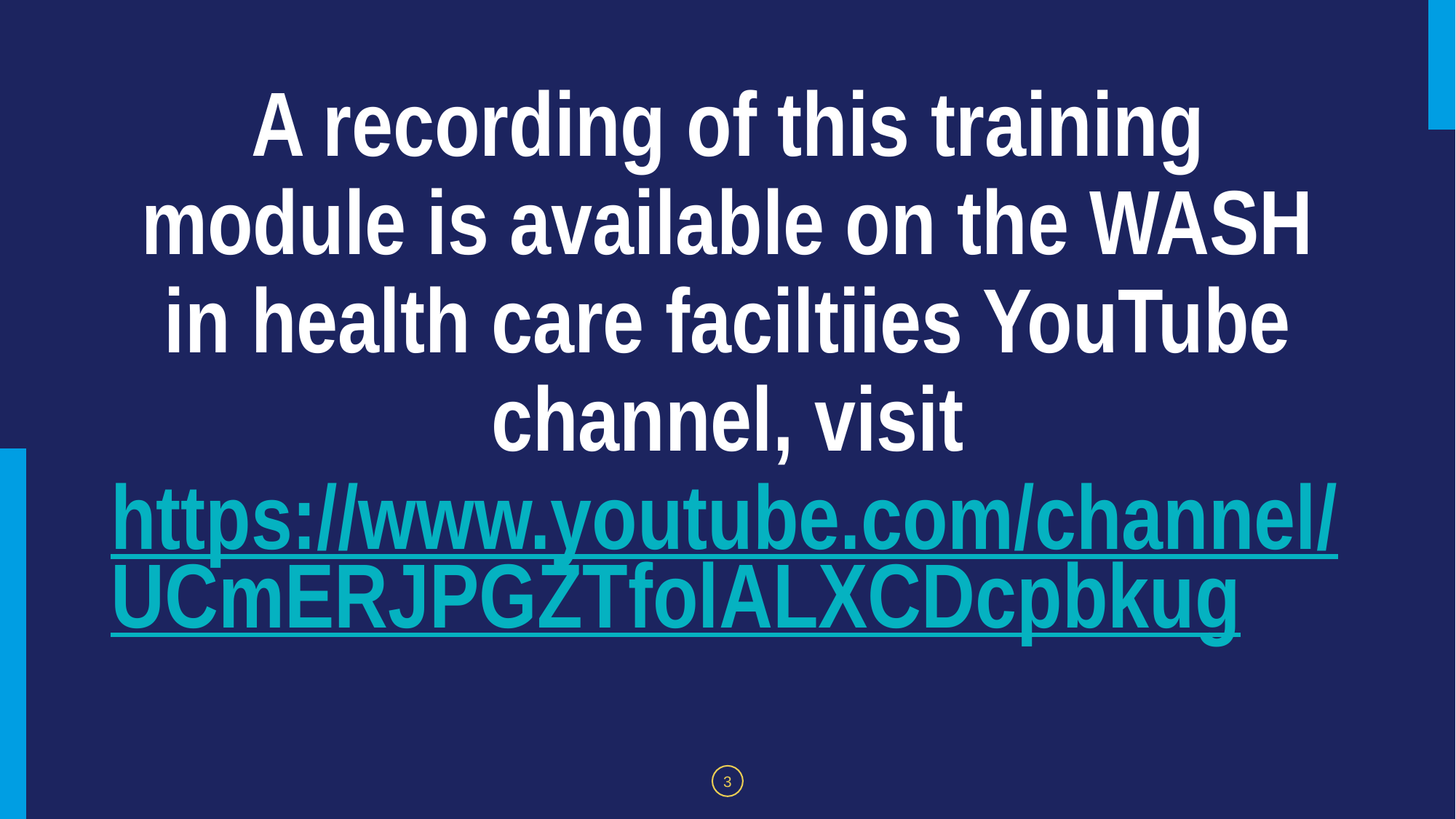

# A recording of this training module is available on the WASH in health care faciltiies YouTube channel, visit https://www.youtube.com/channel/UCmERJPGZTfolALXCDcpbkug
3